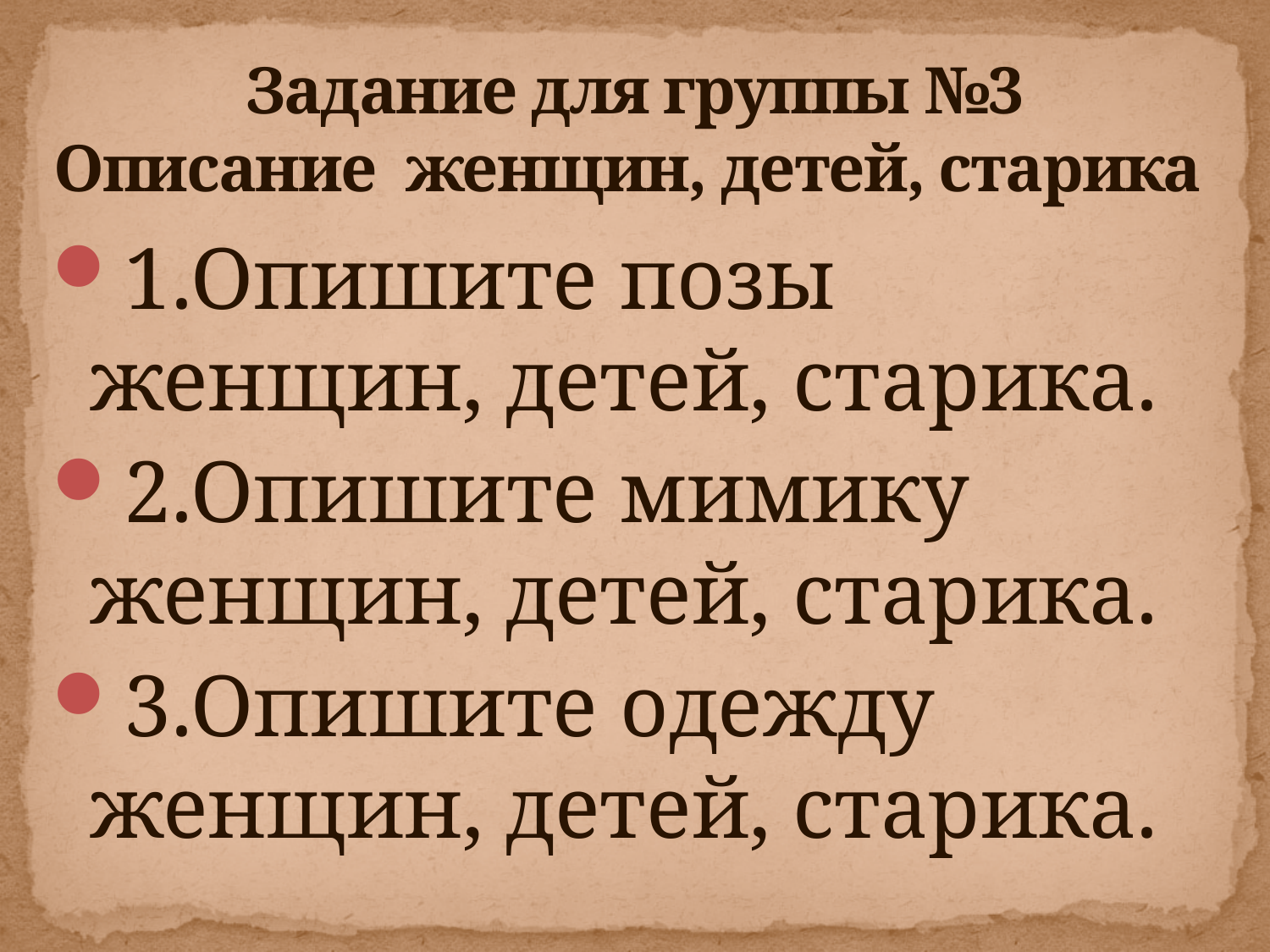

# Задание для группы №3 Описание  женщин, детей, старика
1.Опишите позы женщин, детей, старика.
2.Опишите мимику женщин, детей, старика.
3.Опишите одежду  женщин, детей, старика.